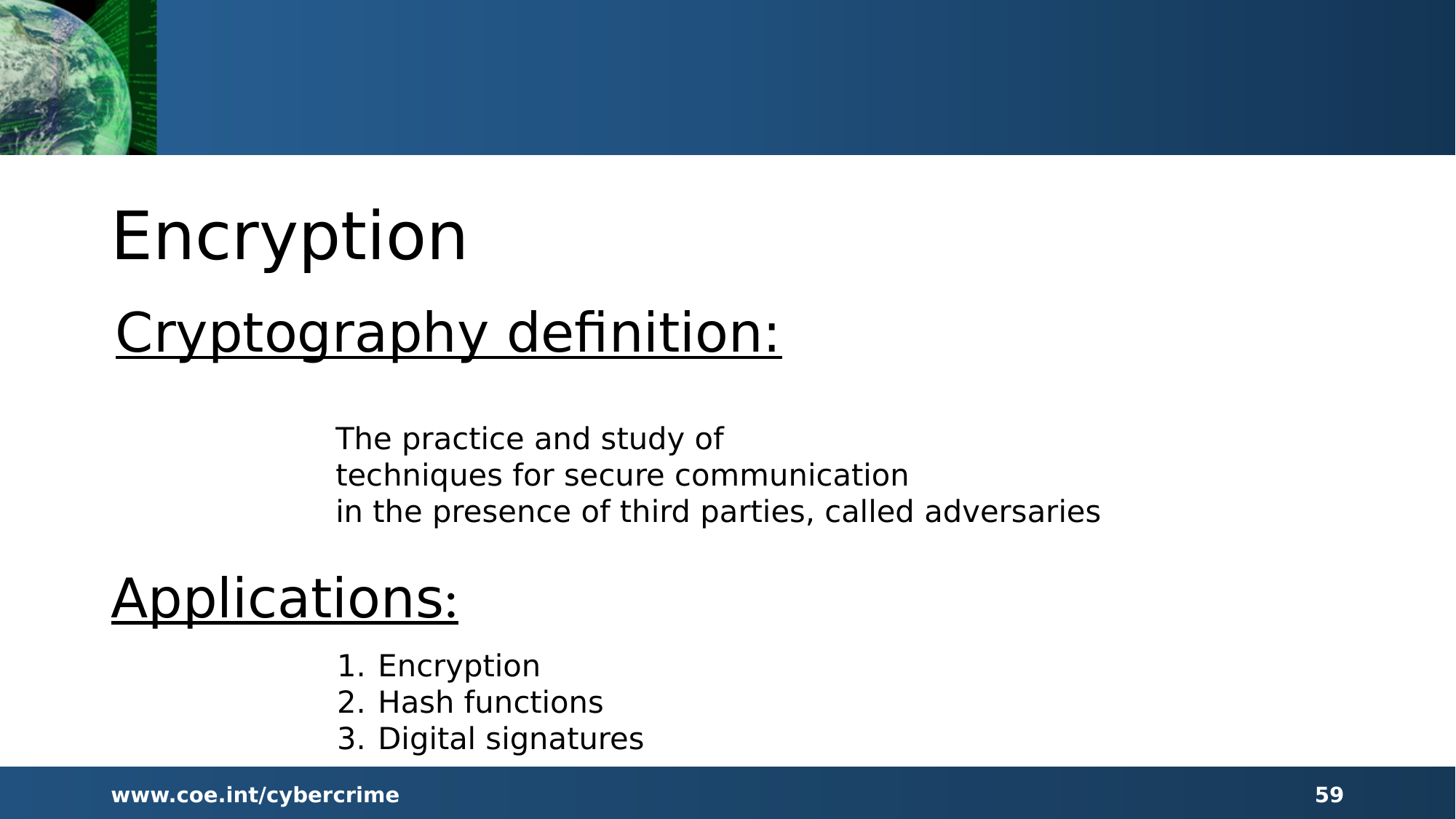

# Encryption
Cryptography definition:
The practice and study of
techniques for secure communication
in the presence of third parties, called adversaries
Applications:
Encryption
Hash functions
Digital signatures
www.coe.int/cybercrime
59